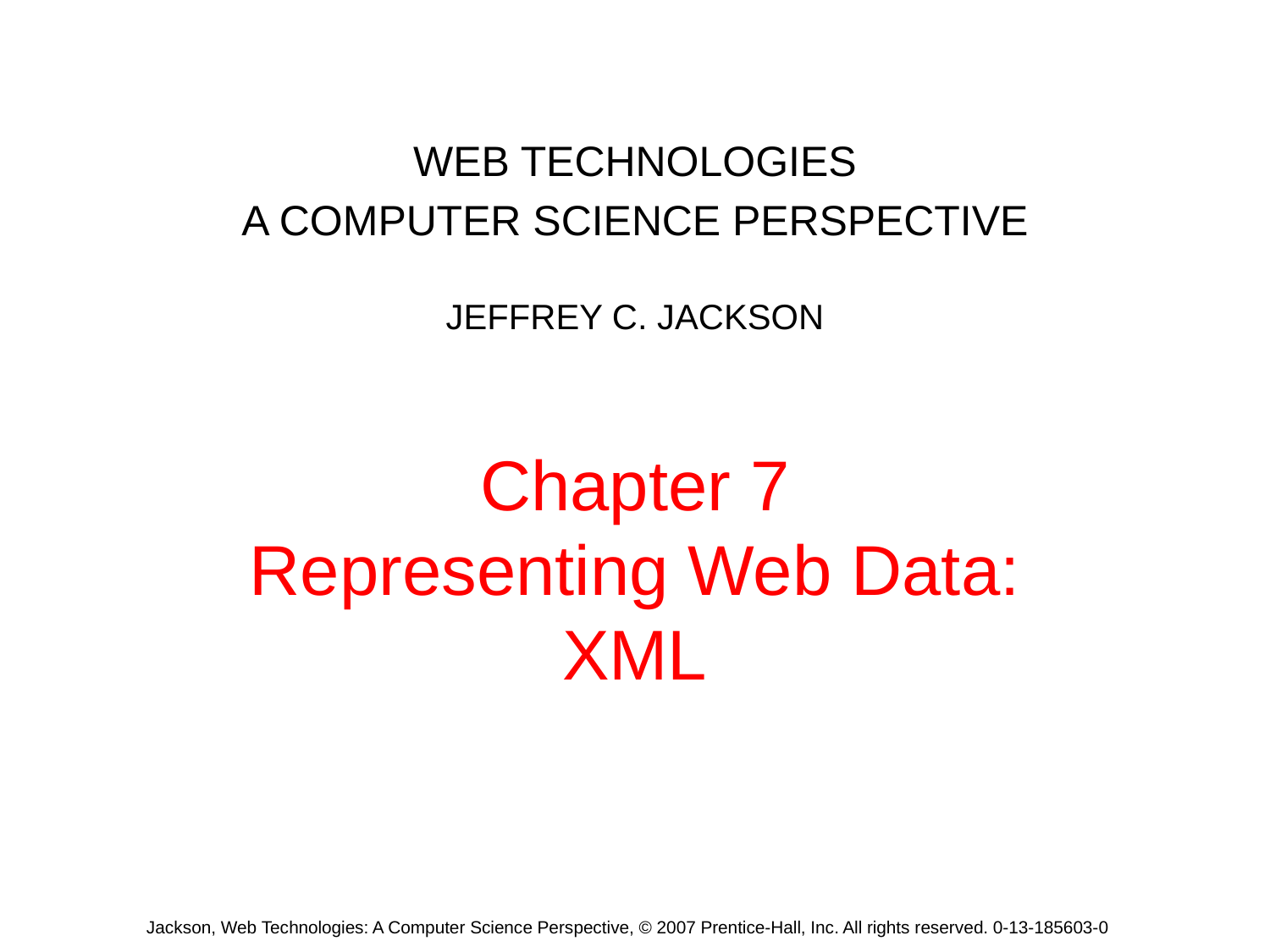

WEB TECHNOLOGIES
A COMPUTER SCIENCE PERSPECTIVE
JEFFREY C. JACKSON

# Chapter 7 Representing Web Data: XML
Jackson, Web Technologies: A Computer Science Perspective, © 2007 Prentice-Hall, Inc. All rights reserved. 0-13-185603-0